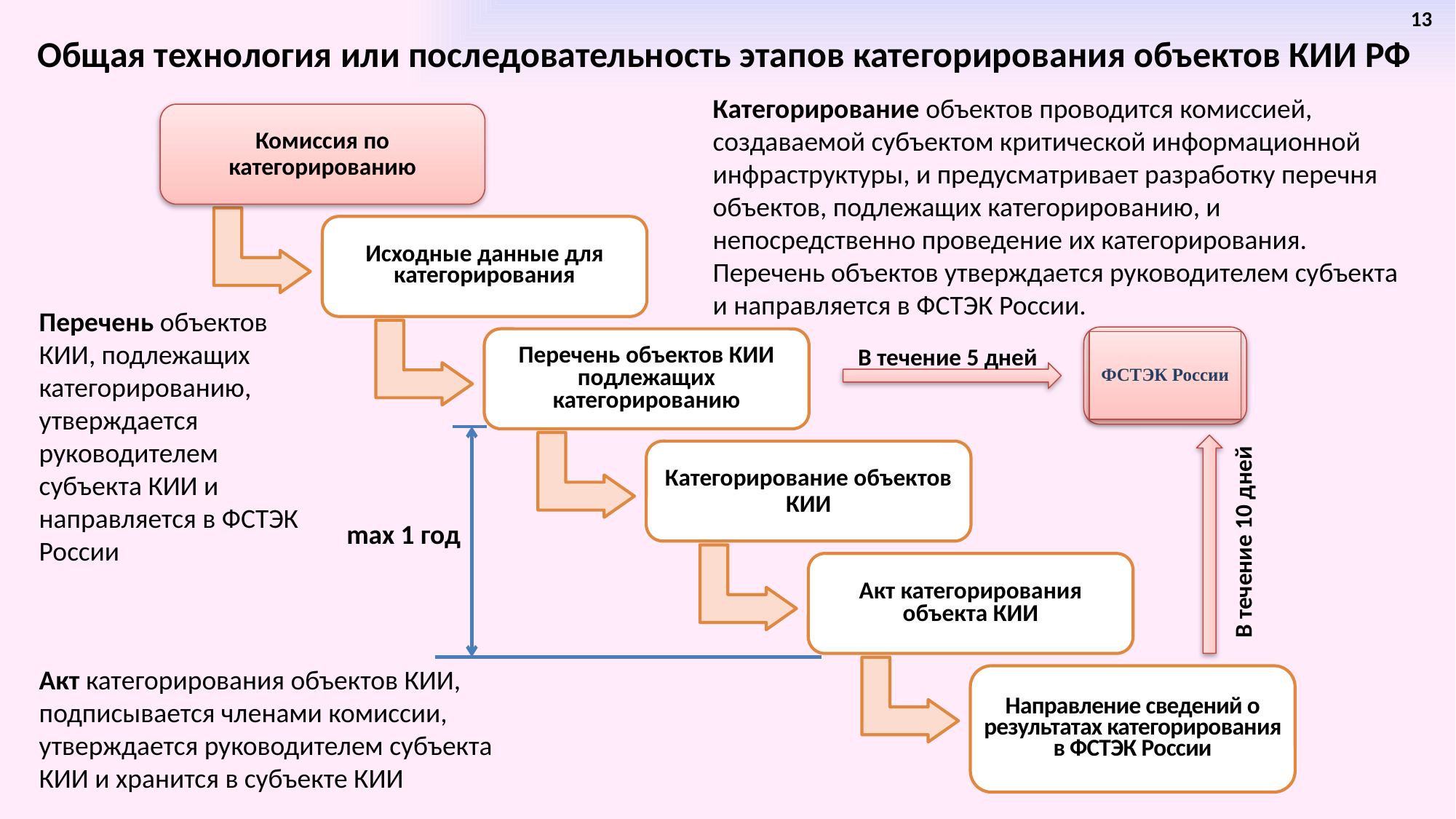

13
# Общая технология или последовательность этапов категорирования объектов КИИ РФ
Категорирование объектов проводится комиссией, создаваемой субъектом критической информационной инфраструктуры, и предусматривает разработку перечня объектов, подлежащих категорированию, и непосредственно проведение их категорирования.
Перечень объектов утверждается руководителем субъекта и направляется в ФСТЭК России.
Комиссия по категорированию
Исходные данные для категорирования
Перечень объектов КИИ подлежащих категорированию
Категорирование объектов КИИ
Акт категорирования объекта КИИ
Направление сведений о результатах категорирования в ФСТЭК России
Перечень объектов КИИ, подлежащих категорированию, утверждается руководителем субъекта КИИ и направляется в ФСТЭК России

ФСТЭК России
В течение 5 дней

max 1 год
 В течение 10 дней

Акт категорирования объектов КИИ, подписывается членами комиссии, утверждается руководителем субъекта КИИ и хранится в субъекте КИИ